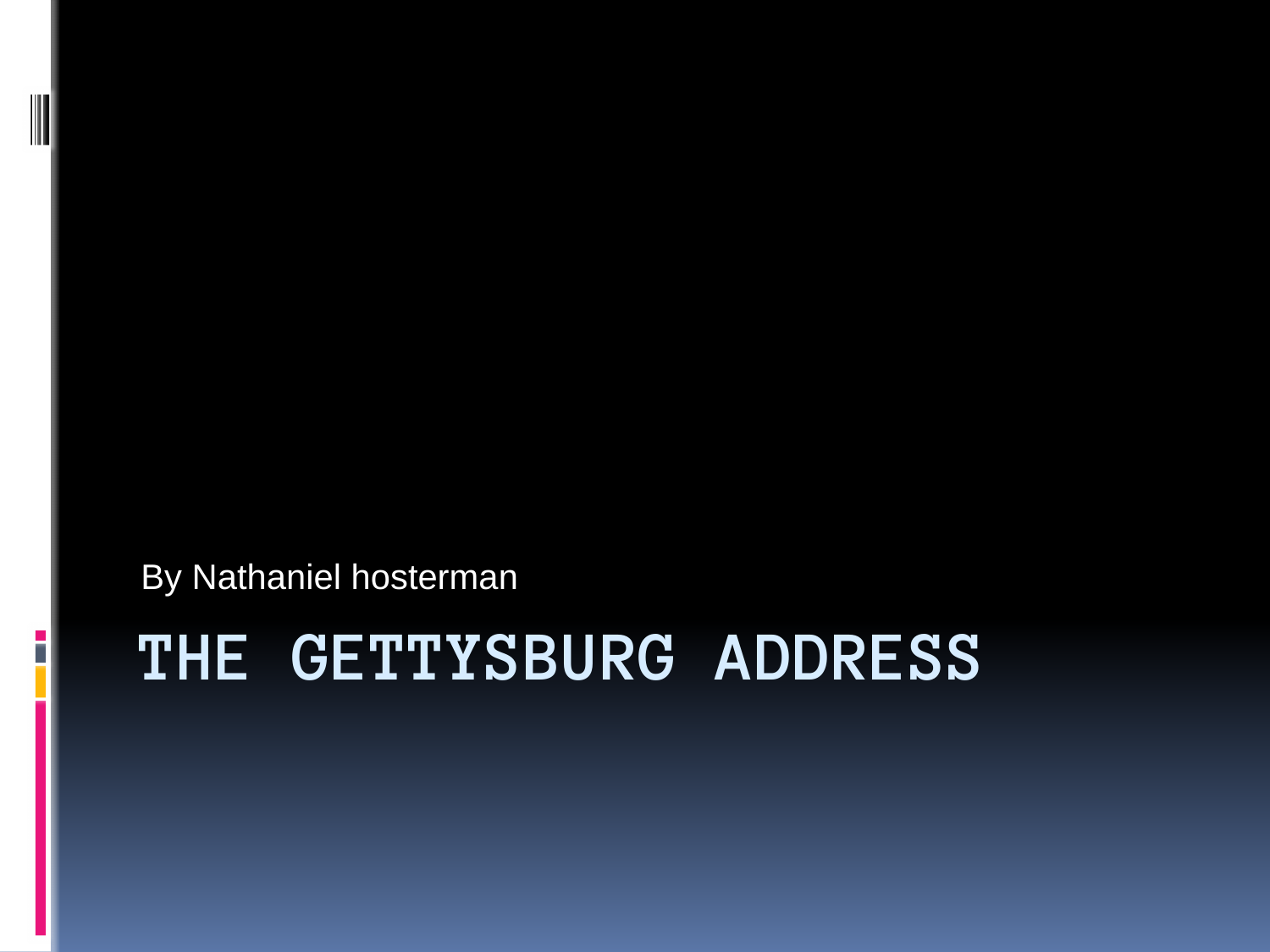

By Nathaniel hosterman
# The Gettysburg address